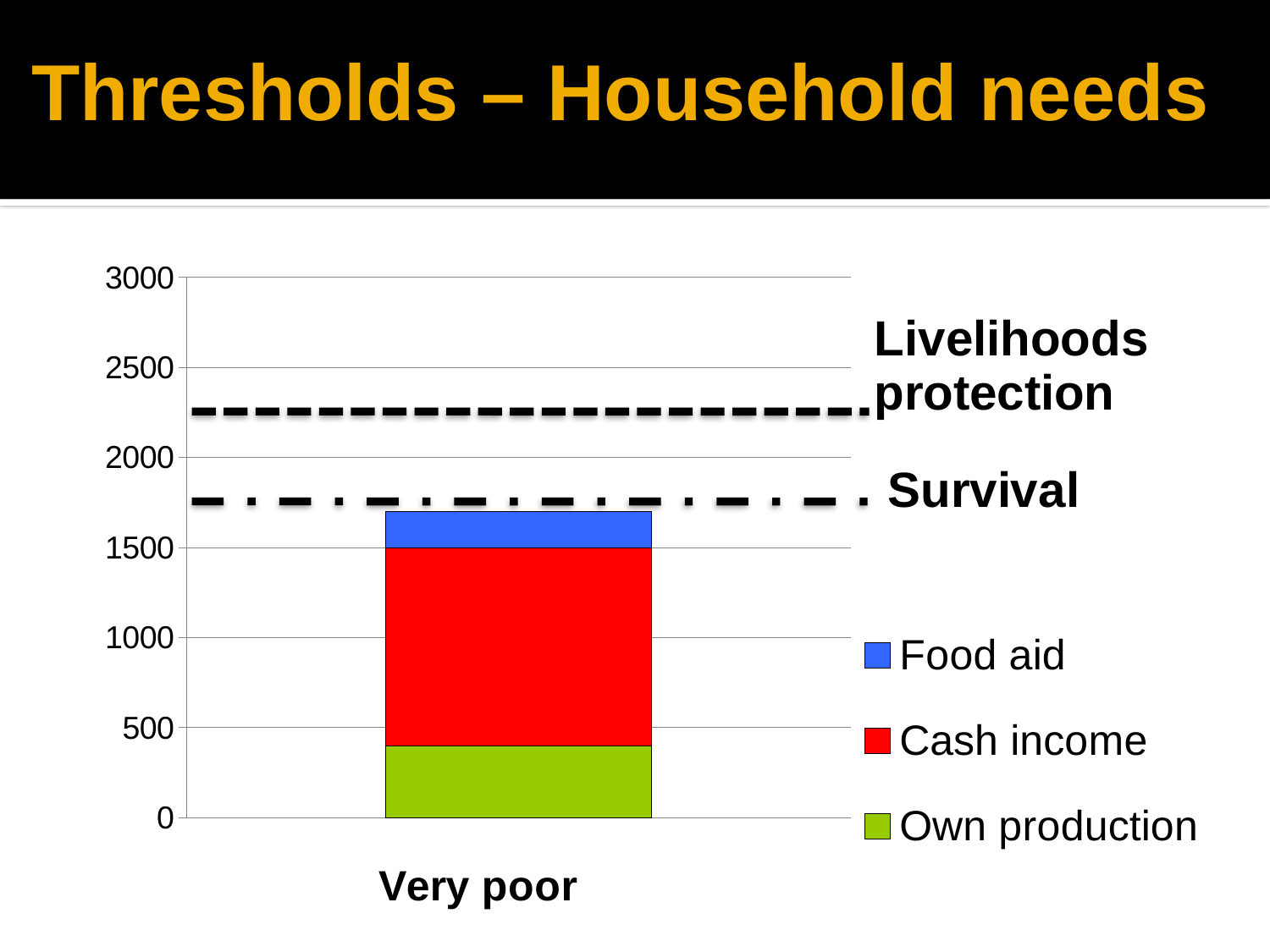

# Thresholds – Household needs

### Chart

| Category | Own production | Cash income | Food aid |
|---|---|---|---|